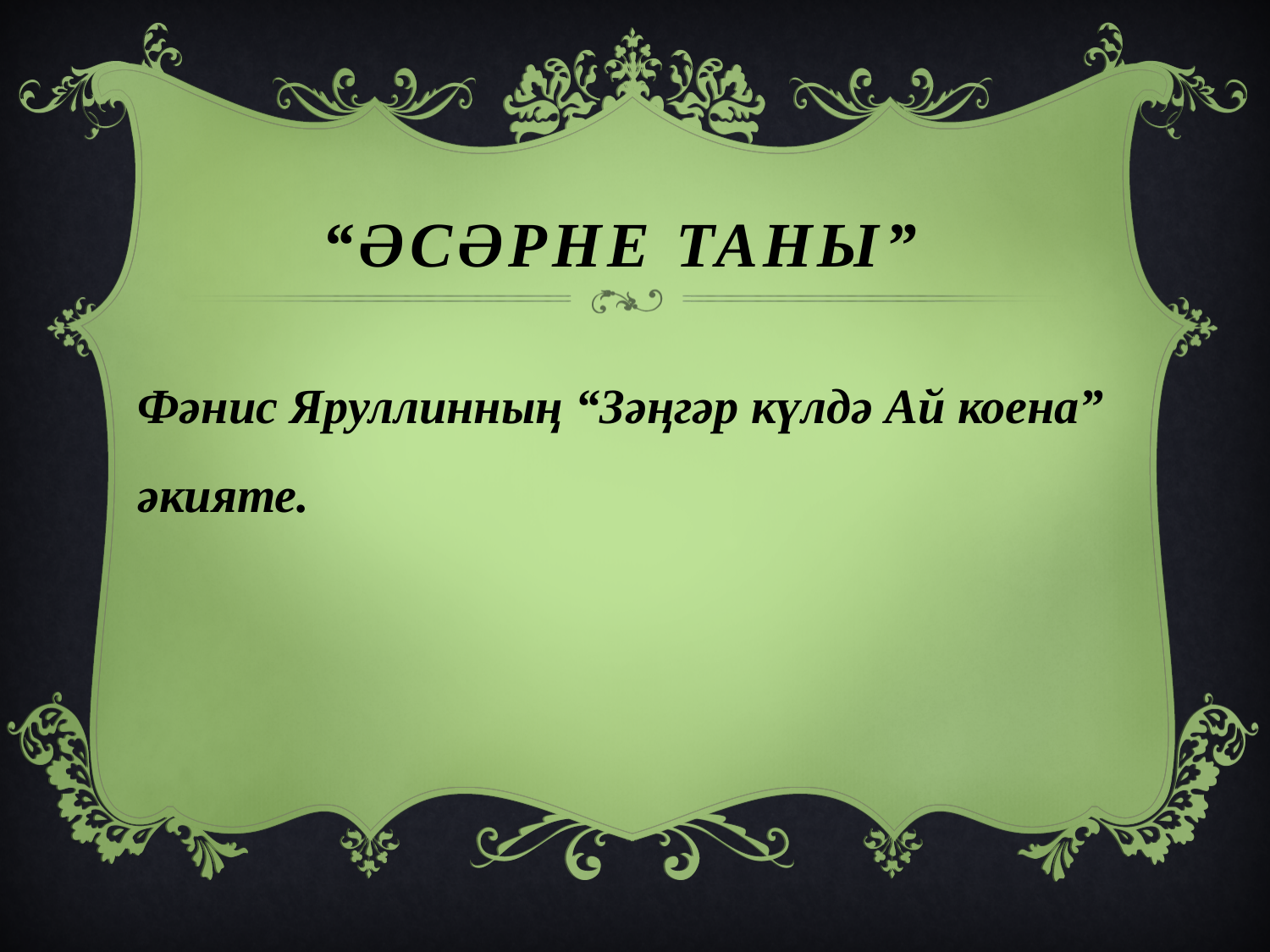

# “Әсәрне таны”
Фәнис Яруллинның “Зәңгәр күлдә Ай коена” әкияте.